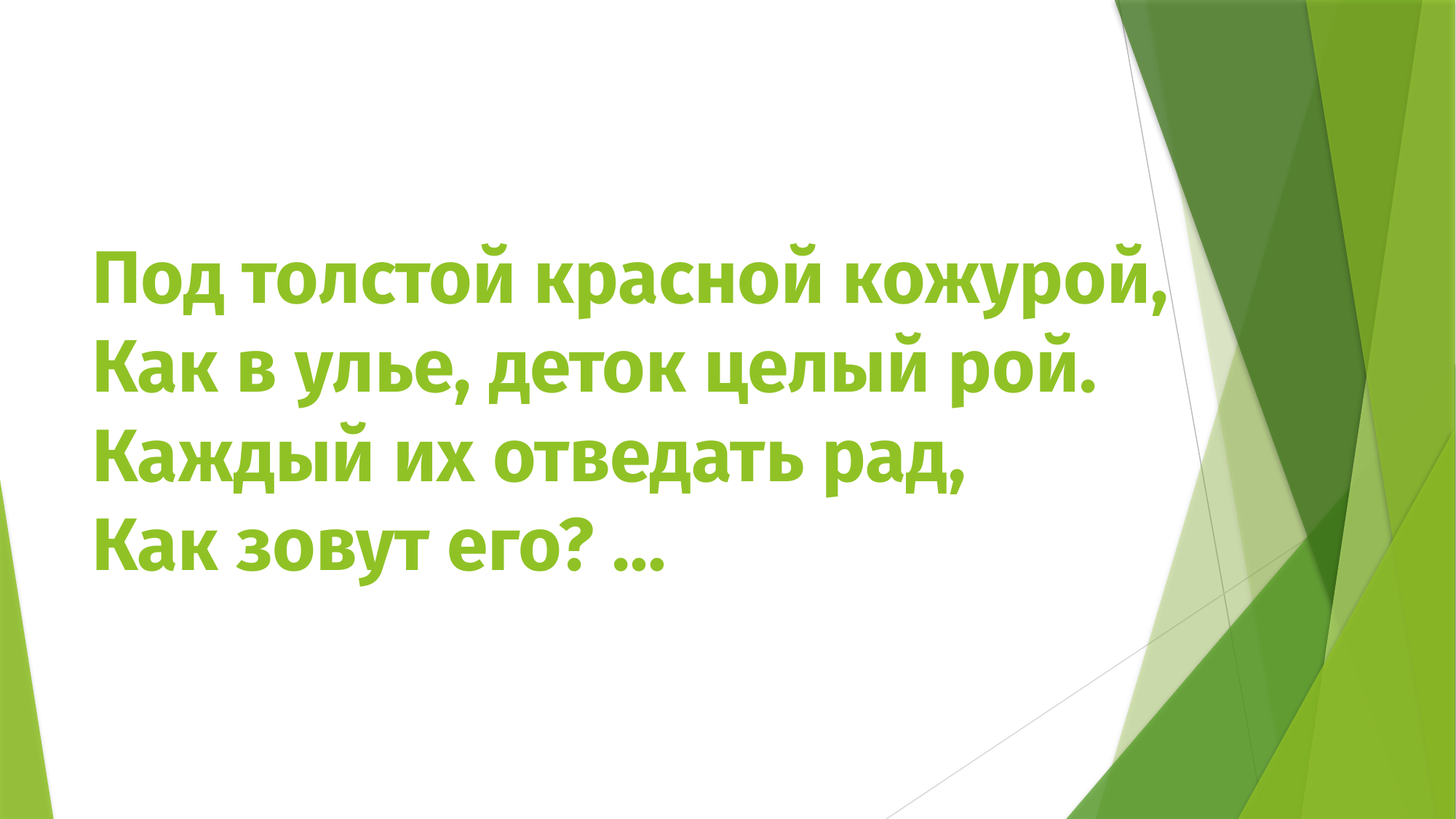

# Под толстой красной кожурой, Как в улье, деток целый рой. Каждый их отведать рад, Как зовут его? …